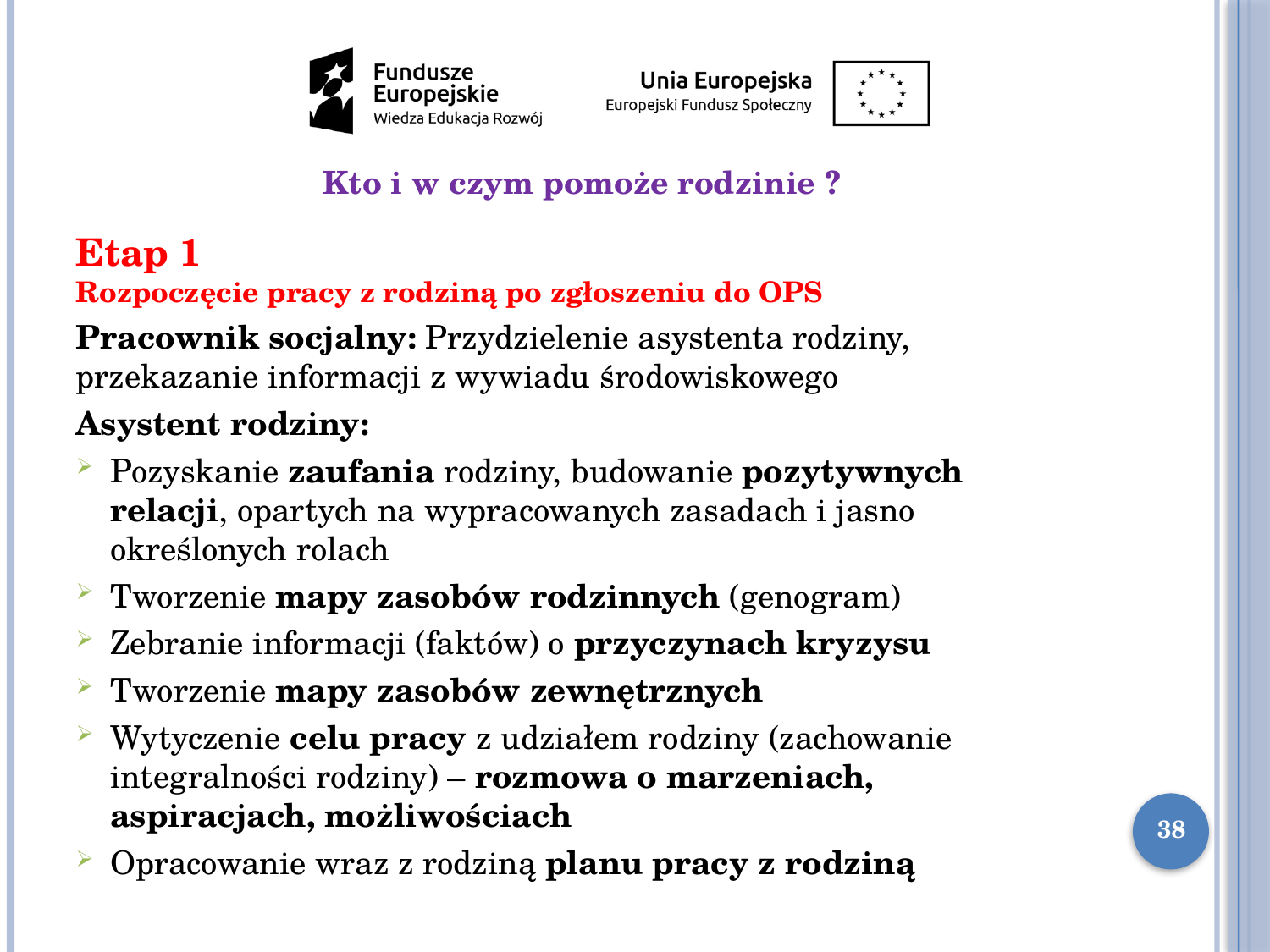

Kto i w czym pomoże rodzinie ?
Etap 1
Rozpoczęcie pracy z rodziną po zgłoszeniu do OPS
Pracownik socjalny: Przydzielenie asystenta rodziny, przekazanie informacji z wywiadu środowiskowego
Asystent rodziny:
Pozyskanie zaufania rodziny, budowanie pozytywnych relacji, opartych na wypracowanych zasadach i jasno określonych rolach
Tworzenie mapy zasobów rodzinnych (genogram)
Zebranie informacji (faktów) o przyczynach kryzysu
Tworzenie mapy zasobów zewnętrznych
Wytyczenie celu pracy z udziałem rodziny (zachowanie integralności rodziny) – rozmowa o marzeniach, aspiracjach, możliwościach
Opracowanie wraz z rodziną planu pracy z rodziną

38